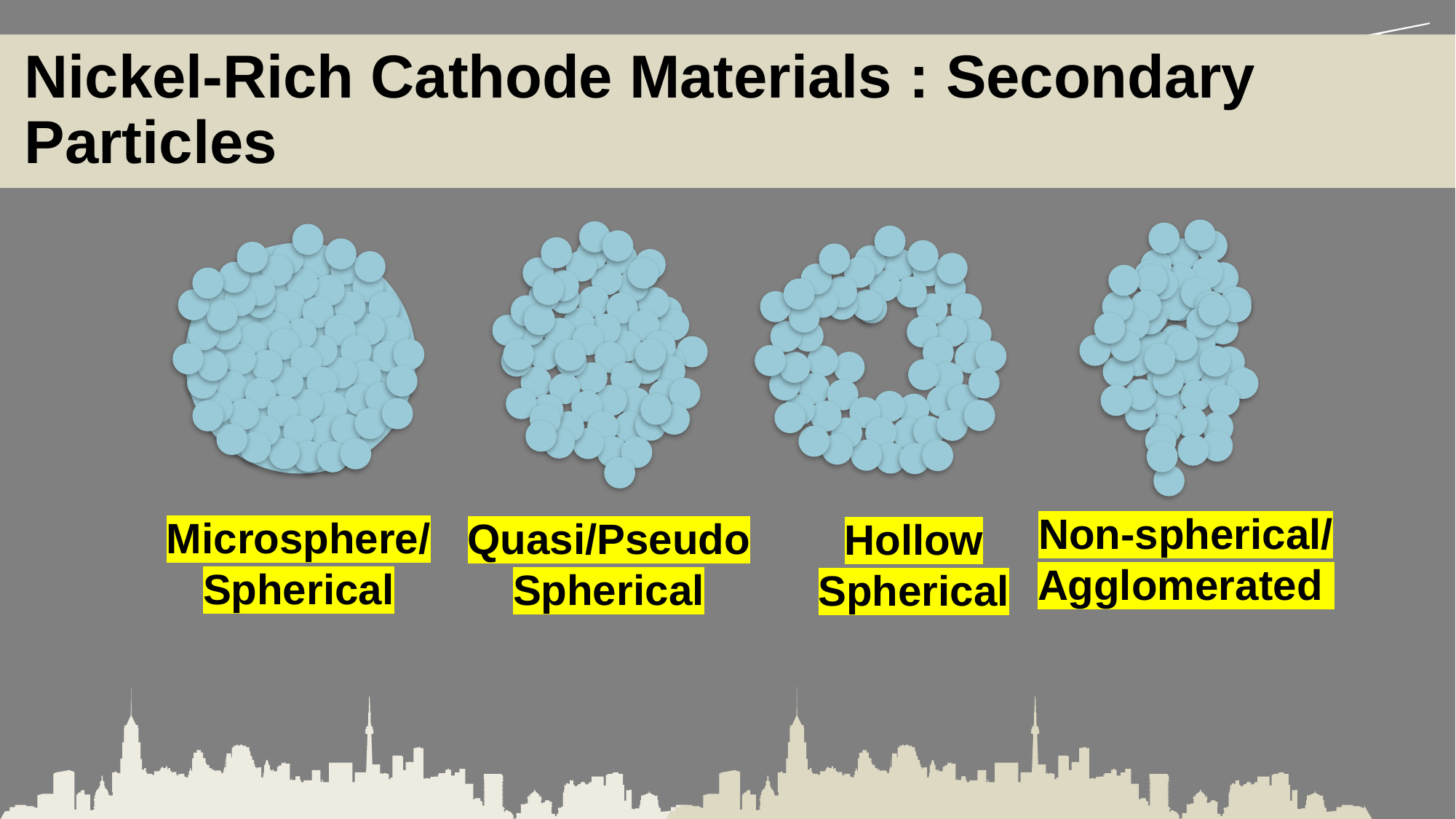

Nickel-Rich Cathode Materials : Secondary Particles

Non-spherical/
Agglomerated
Microsphere/Spherical
Quasi/Pseudo Spherical
Hollow Spherical